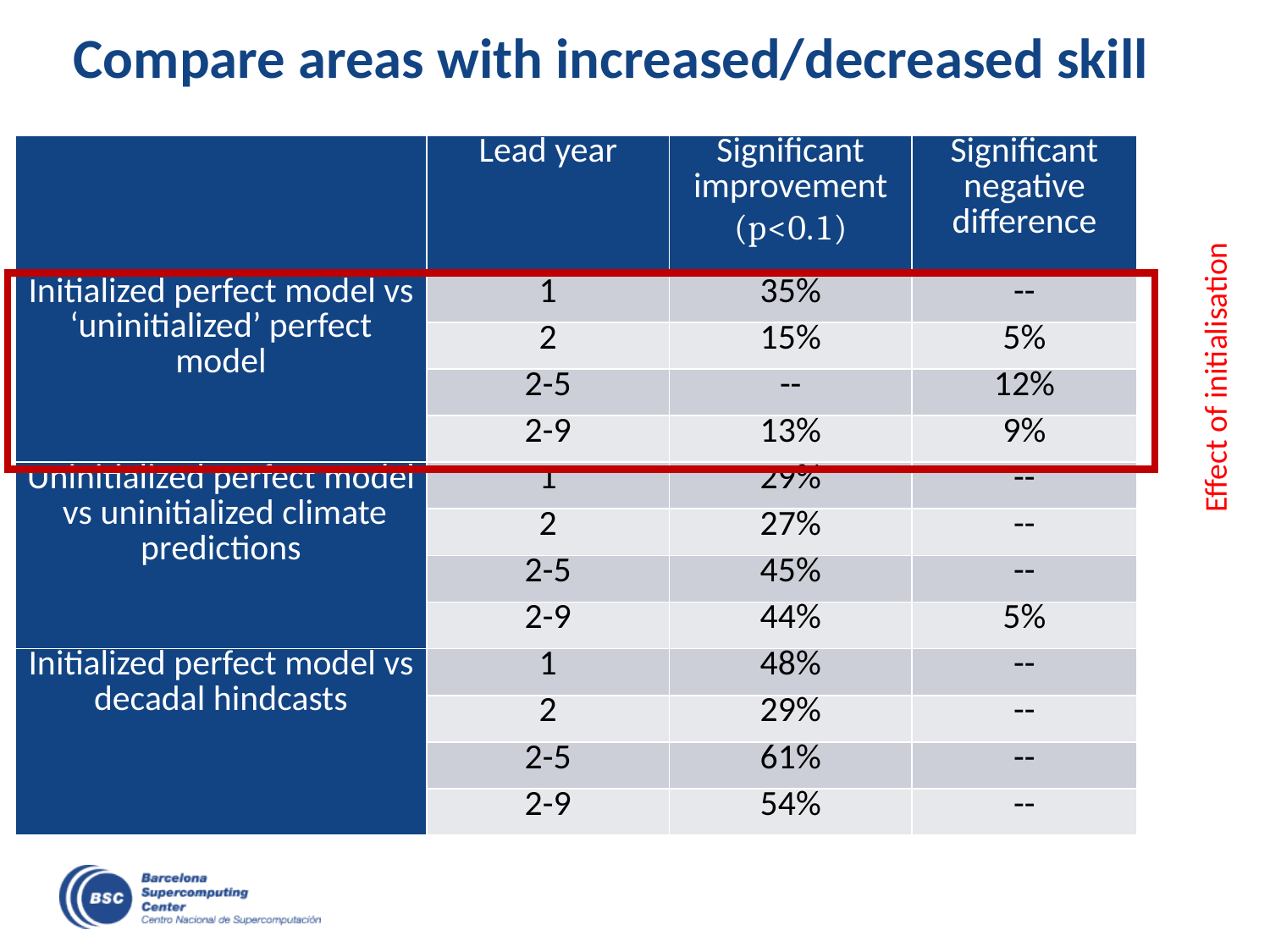

# Compare areas with increased/decreased skill
|  | Lead year | Significant improvement (p<0.1) | Significant negative difference |
| --- | --- | --- | --- |
| Initialized perfect model vs ‘uninitialized’ perfect model | 1 | 35% | -- |
|  | 2 | 15% | 5% |
|  | 2-5 | -- | 12% |
|  | 2-9 | 13% | 9% |
| Uninitialized perfect model vs uninitialized climate predictions | 1 | 29% | -- |
|  | 2 | 27% | -- |
|  | 2-5 | 45% | -- |
|  | 2-9 | 44% | 5% |
| Initialized perfect model vs decadal hindcasts | 1 | 48% | -- |
|  | 2 | 29% | -- |
|  | 2-5 | 61% | -- |
|  | 2-9 | 54% | -- |

Effect of initialisation